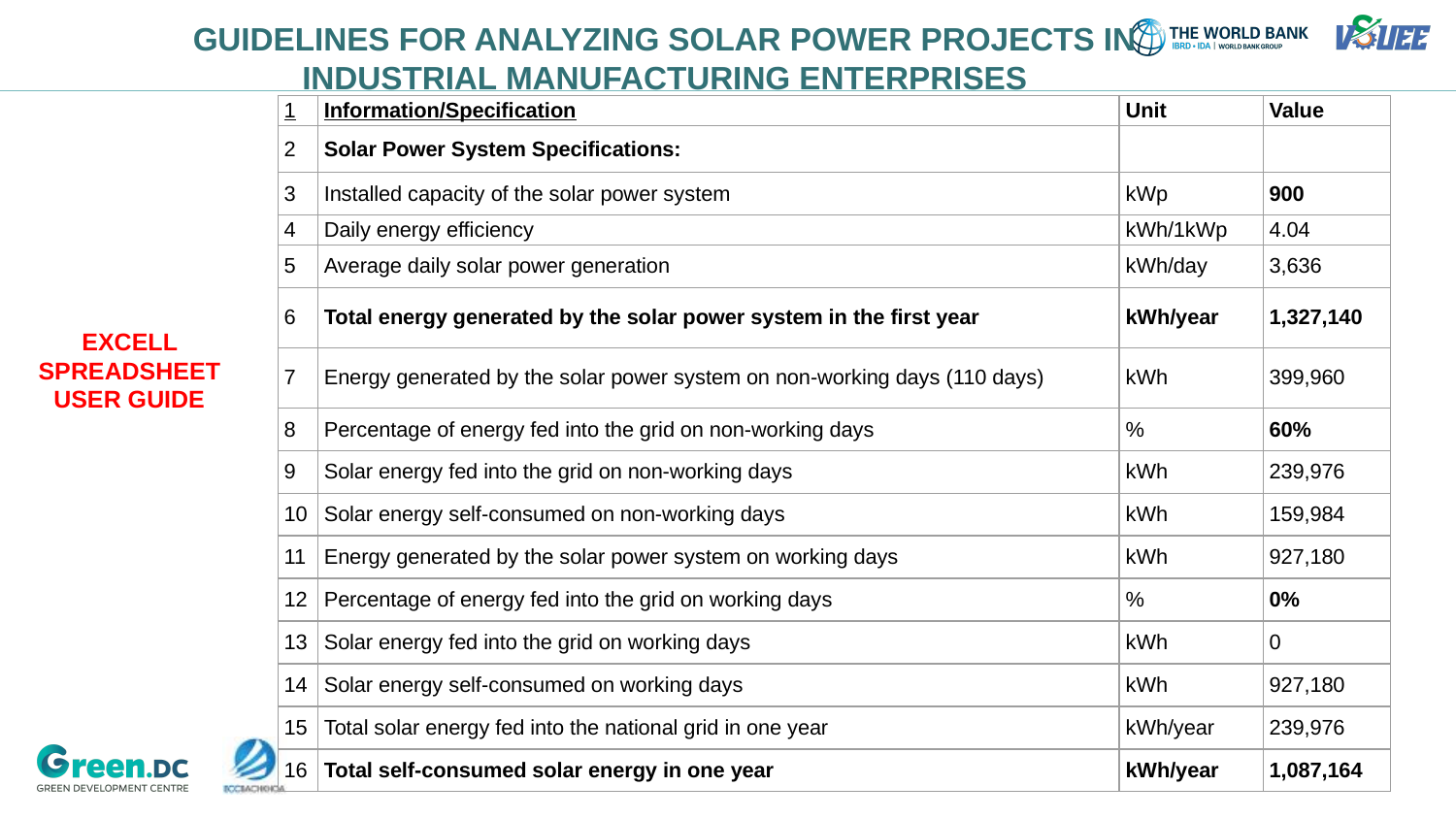

# GUIDELINES FOR ANALYZING SOLAR POWER PROJECTS IN INDUSTRIAL MANUFACTURING ENTERPRISES
| 1 | Information/Specification | Unit | Value |
| --- | --- | --- | --- |
| 2 | Solar Power System Specifications: |  |  |
| 3 | Installed capacity of the solar power system | kWp | 900 |
| 4 | Daily energy efficiency | kWh/1kWp | 4.04 |
| 5 | Average daily solar power generation | kWh/day | 3,636 |
| 6 | Total energy generated by the solar power system in the first year | kWh/year | 1,327,140 |
| 7 | Energy generated by the solar power system on non-working days (110 days) | kWh | 399,960 |
| 8 | Percentage of energy fed into the grid on non-working days | % | 60% |
| 9 | Solar energy fed into the grid on non-working days | kWh | 239,976 |
| 10 | Solar energy self-consumed on non-working days | kWh | 159,984 |
| 11 | Energy generated by the solar power system on working days | kWh | 927,180 |
| 12 | Percentage of energy fed into the grid on working days | % | 0% |
| 13 | Solar energy fed into the grid on working days | kWh | 0 |
| 14 | Solar energy self-consumed on working days | kWh | 927,180 |
| 15 | Total solar energy fed into the national grid in one year | kWh/year | 239,976 |
| 16 | Total self-consumed solar energy in one year | kWh/year | 1,087,164 |
EXCELL SPREADSHEET USER GUIDE